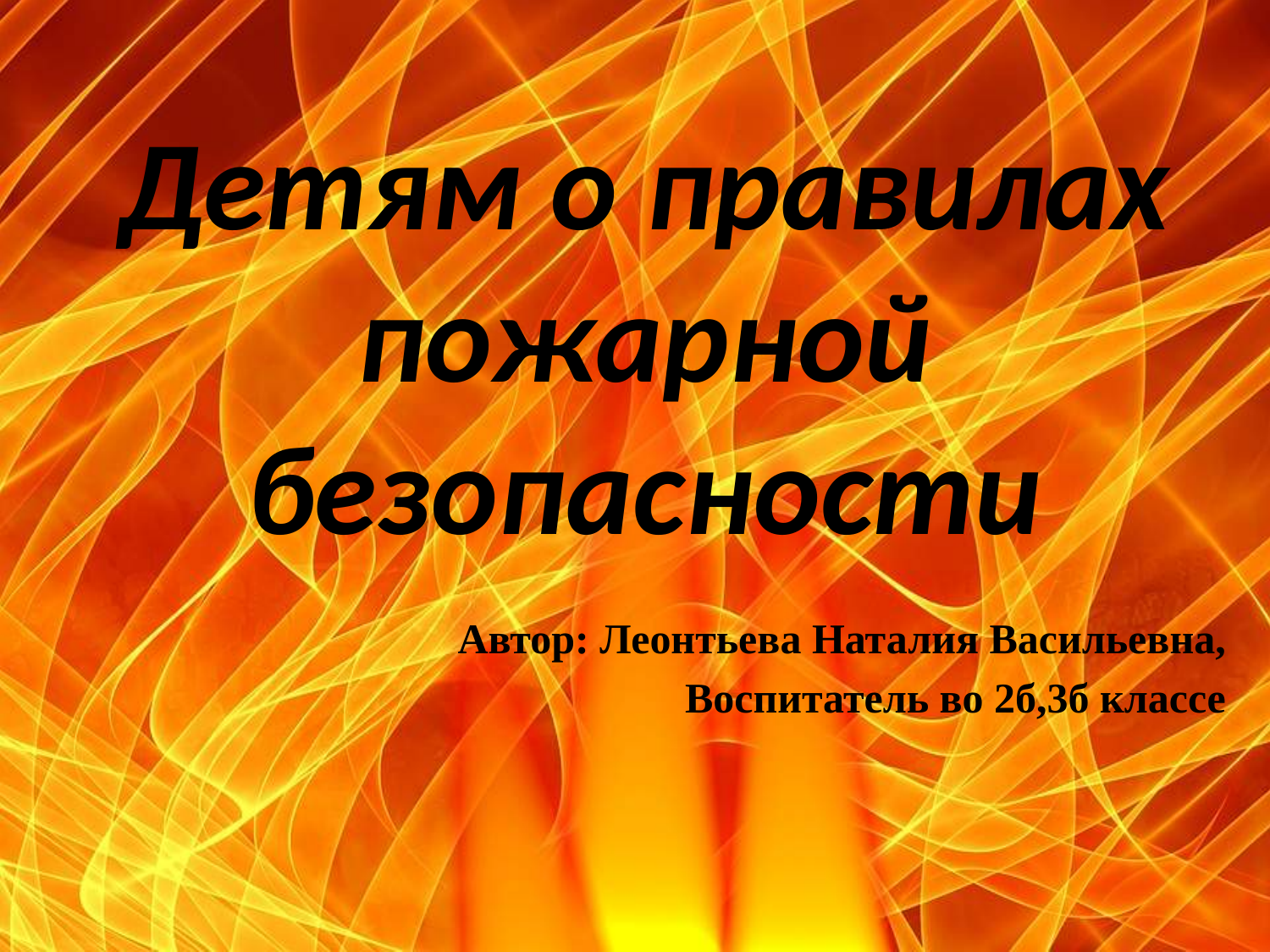

Детям о правилах пожарной безопасности
Автор: Леонтьева Наталия Васильевна,
Воспитатель во 2б,3б классе